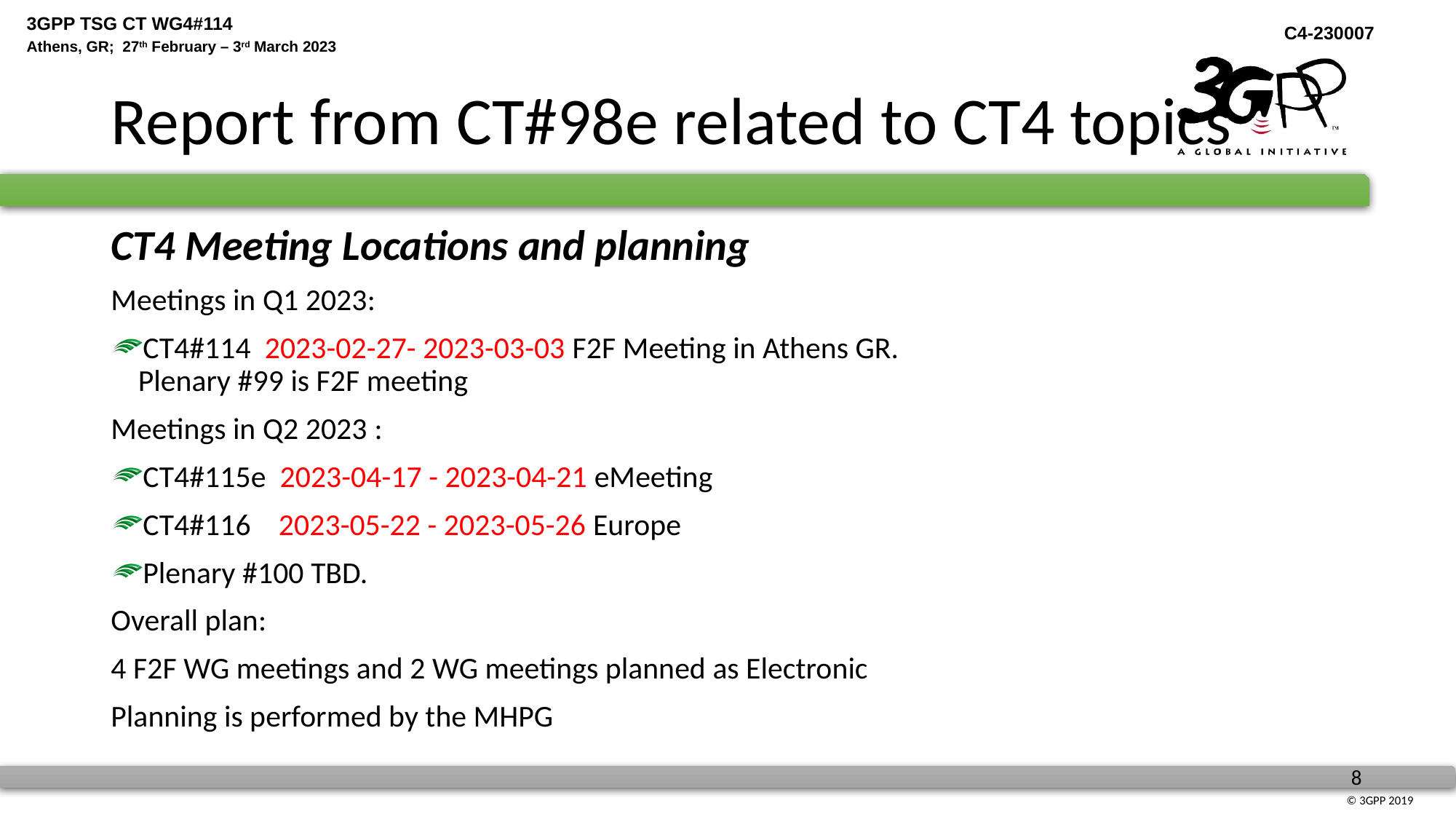

# Report from CT#98e related to CT4 topics
CT4 Meeting Locations and planning
Meetings in Q1 2023:
CT4#114  2023-02-27- 2023-03-03 F2F Meeting in Athens GR.
Plenary #99 is F2F meeting
Meetings in Q2 2023 :
CT4#115e  2023-04-17 - 2023-04-21 eMeeting
CT4#116    2023-05-22 - 2023-05-26 Europe
Plenary #100 TBD.
Overall plan:
4 F2F WG meetings and 2 WG meetings planned as Electronic
Planning is performed by the MHPG